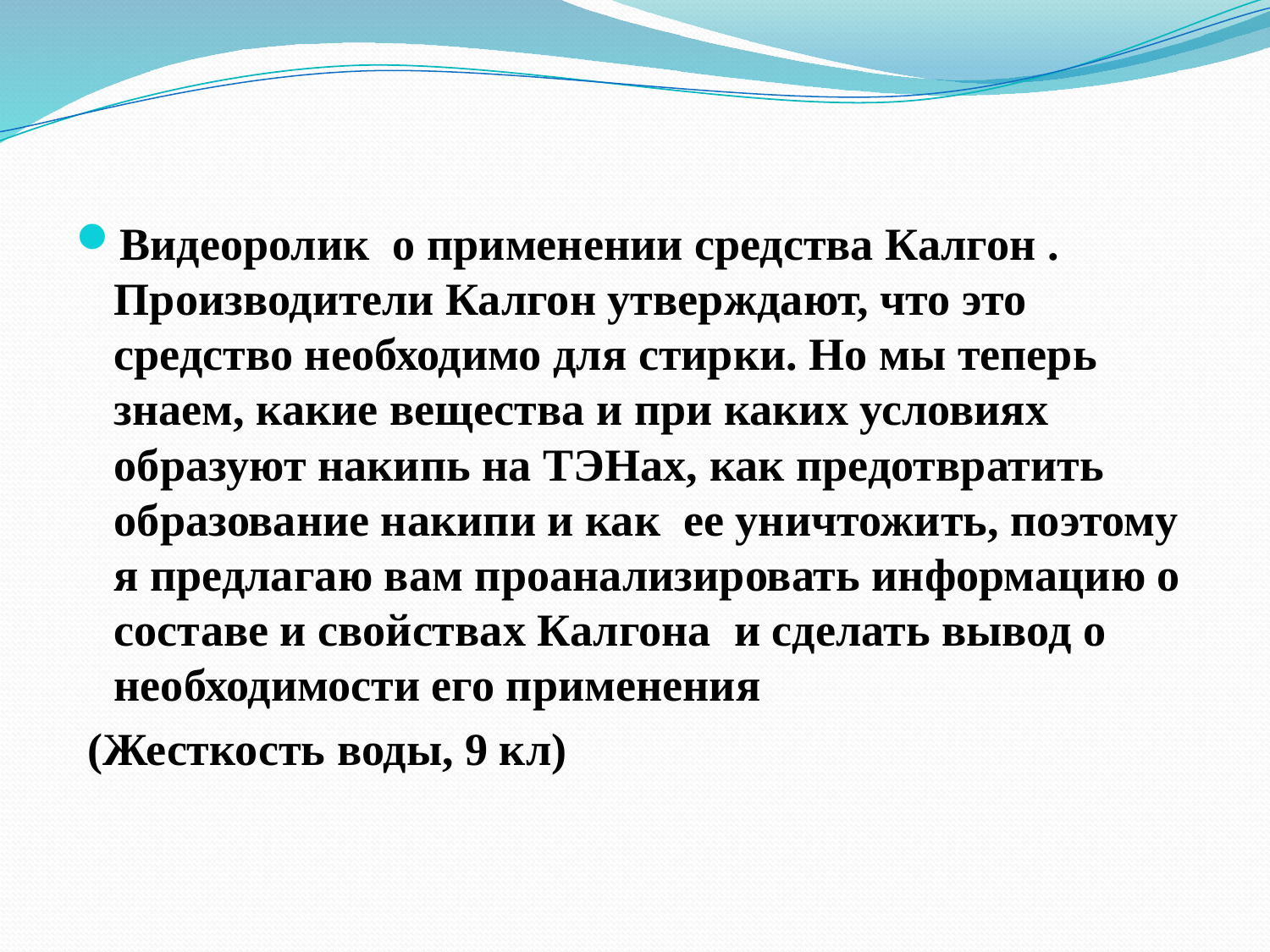

#
Видеоролик  о применении средства Калгон . Производители Калгон утверждают, что это средство необходимо для стирки. Но мы теперь знаем, какие вещества и при каких условиях образуют накипь на ТЭНах, как предотвратить образование накипи и как  ее уничтожить, поэтому я предлагаю вам проанализировать информацию о составе и свойствах Калгона  и сделать вывод о необходимости его применения
 (Жесткость воды, 9 кл)